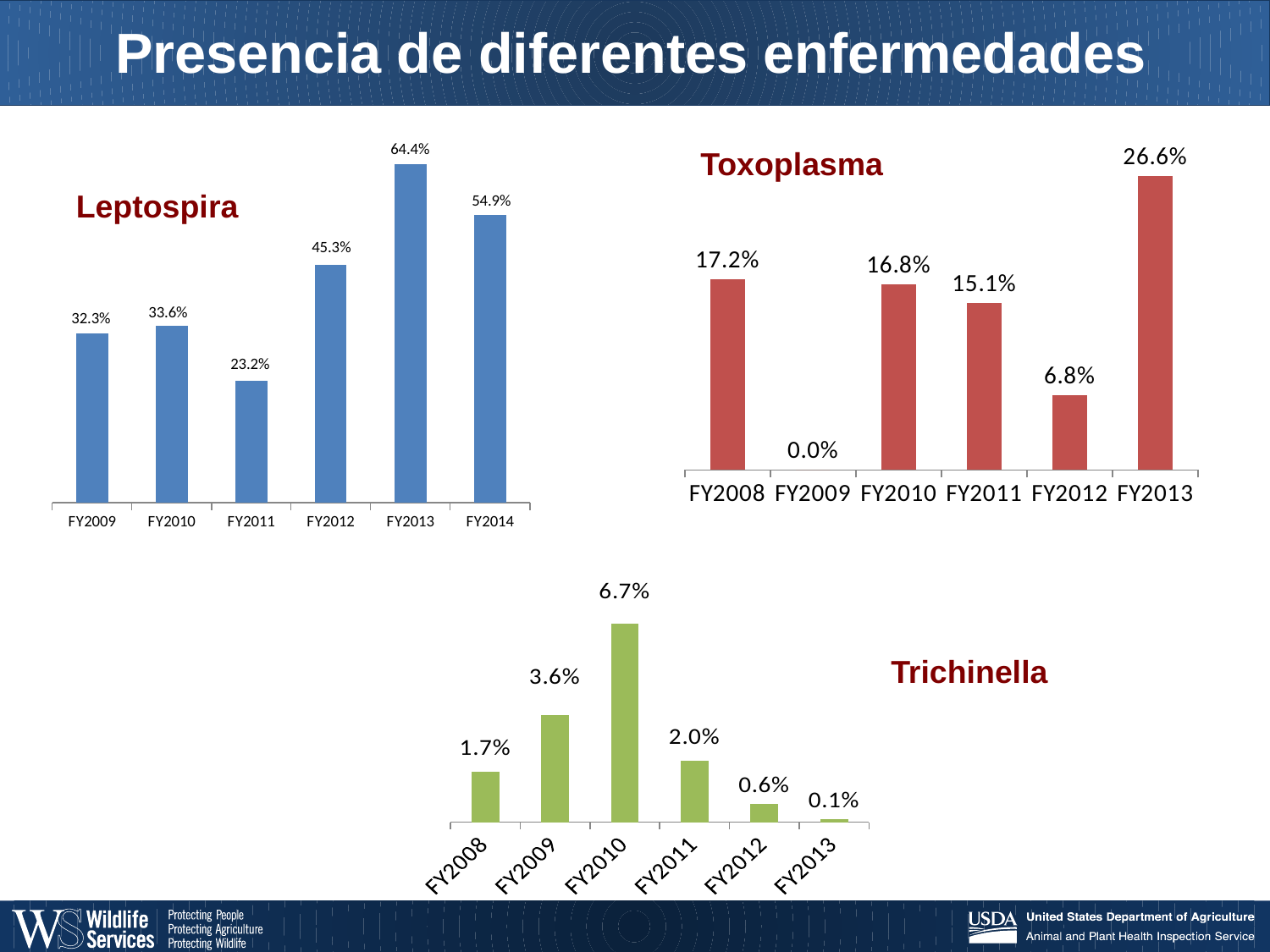

Presencia de diferentes enfermedades

### Chart

| Category | % |
|---|---|
| FY2009 | 0.322522522522523 |
| FY2010 | 0.336486486486487 |
| FY2011 | 0.231907894736842 |
| FY2012 | 0.453349282296651 |
| FY2013 | 0.64433962264151 |
| FY2014 | 0.548794489092997 |

### Chart

| Category | % |
|---|---|
| FY2008 | 0.172299536116634 |
| FY2009 | 0.0 |
| FY2010 | 0.167502507522568 |
| FY2011 | 0.150950161348153 |
| FY2012 | 0.0676657584014532 |
| FY2013 | 0.265645805592543 |
Toxoplasma
Leptospira

### Chart

| Category | % |
|---|---|
| FY2008 | 0.0168690958164642 |
| FY2009 | 0.0357142857142857 |
| FY2010 | 0.066504854368932 |
| FY2011 | 0.0204814947897952 |
| FY2012 | 0.00619322873658134 |
| FY2013 | 0.000875656742556918 |
Trichinella